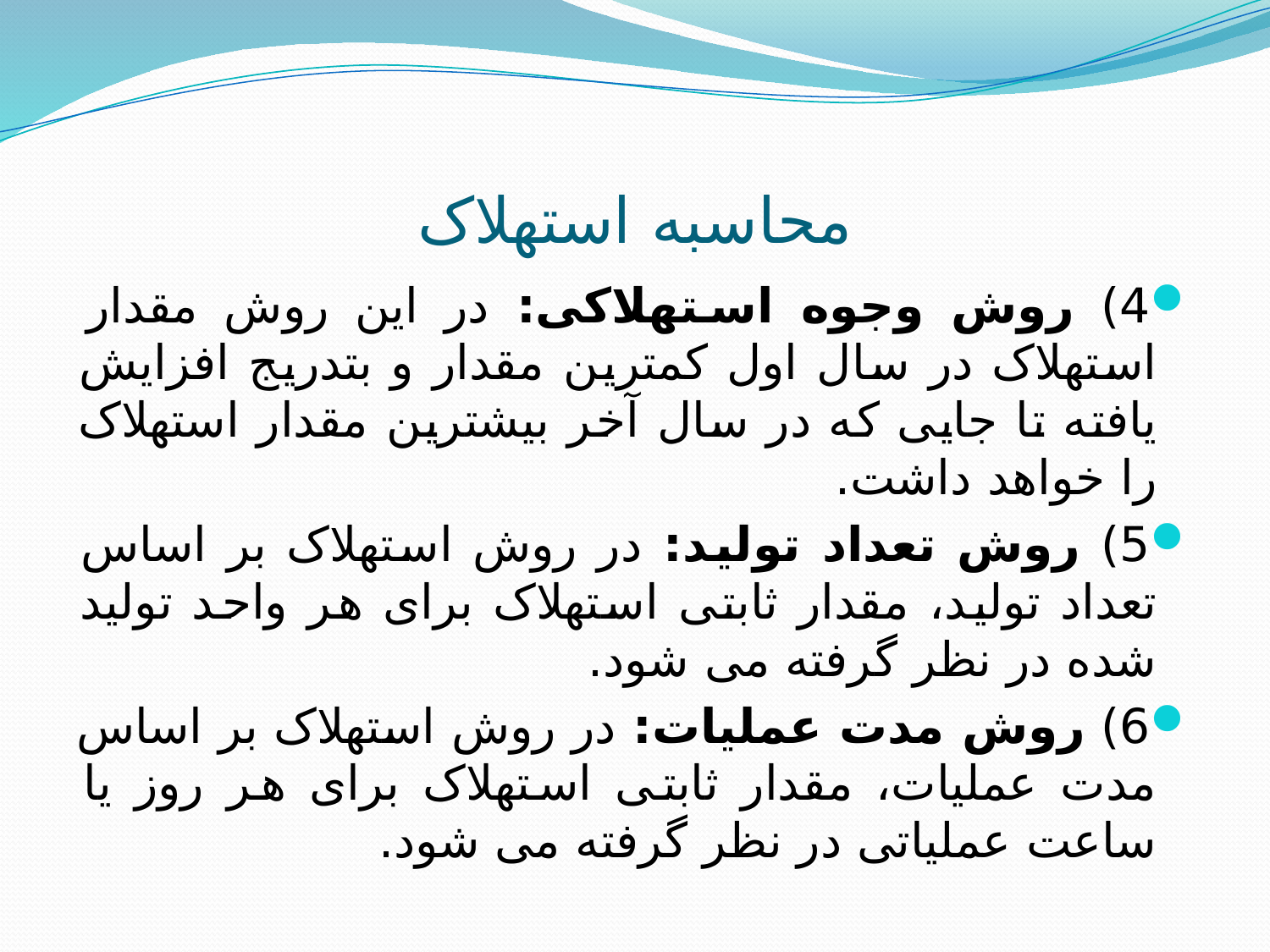

# محاسبه استهلاک
4) روش وجوه استهلاکی: در این روش مقدار استهلاک در سال اول کمترین مقدار و بتدریج افزایش یافته تا جایی که در سال آخر بیشترین مقدار استهلاک را خواهد داشت.
5) روش تعداد تولید: در روش استهلاک بر اساس تعداد تولید، مقدار ثابتی استهلاک برای هر واحد تولید شده در نظر گرفته می شود.
6) روش مدت عملیات: در روش استهلاک بر اساس مدت عملیات، مقدار ثابتی استهلاک برای هر روز یا ساعت عملیاتی در نظر گرفته می شود.